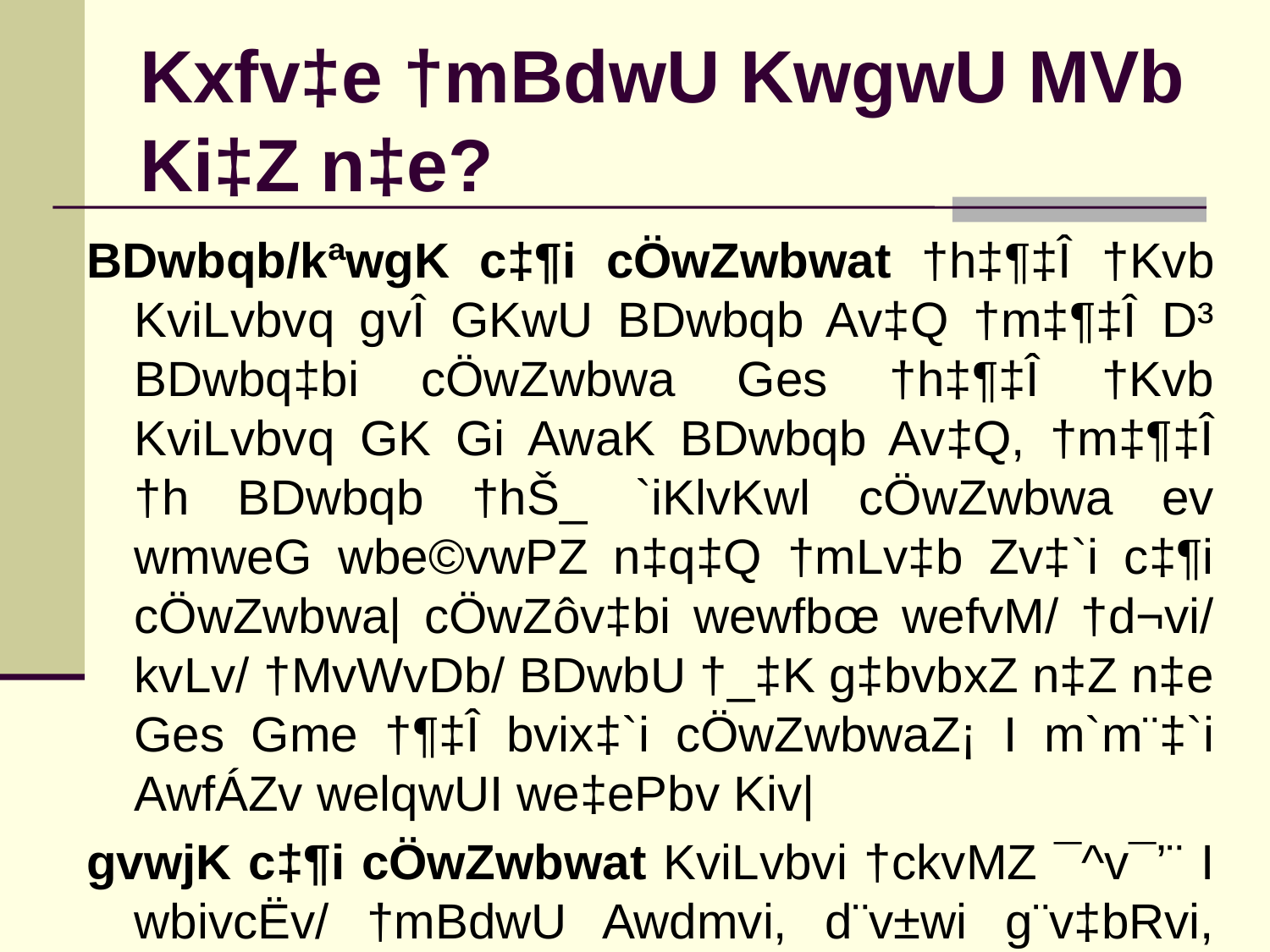

# Kxfv‡e †mBdwU KwgwU MVb Ki‡Z n‡e?
BDwbqb/kªwgK c‡¶i cÖwZwbwat †h‡¶‡Î †Kvb KviLvbvq gvÎ GKwU BDwbqb Av‡Q †m‡¶‡Î D³ BDwbq‡bi cÖwZwbwa Ges †h‡¶‡Î †Kvb KviLvbvq GK Gi AwaK BDwbqb Av‡Q, †m‡¶‡Î †h BDwbqb †hŠ_ `iKlvKwl cÖwZwbwa ev wmweG wbe©vwPZ n‡q‡Q †mLv‡b Zv‡`i c‡¶i cÖwZwbwa| cÖwZôv‡bi wewfbœ wefvM/ †d¬vi/ kvLv/ †MvWvDb/ BDwbU †_‡K g‡bvbxZ n‡Z n‡e Ges Gme †¶‡Î bvix‡`i cÖwZwbwaZ¡ I m`m¨‡`i AwfÁZv welqwUI we‡ePbv Kiv|
gvwjK c‡¶i cÖwZwbwat KviLvbvi †ckvMZ ¯^v¯’¨ I wbivcËv/ †mBdwU Awdmvi, d¨v±wi g¨v‡bRvi, Kj¨vY Kg©KZ©v, wewfbœ wefv‡Mi cÖavb, mycvifvBRvi, wdwRwmqvb, bvm© - G‡`i ga¨ †_‡K|